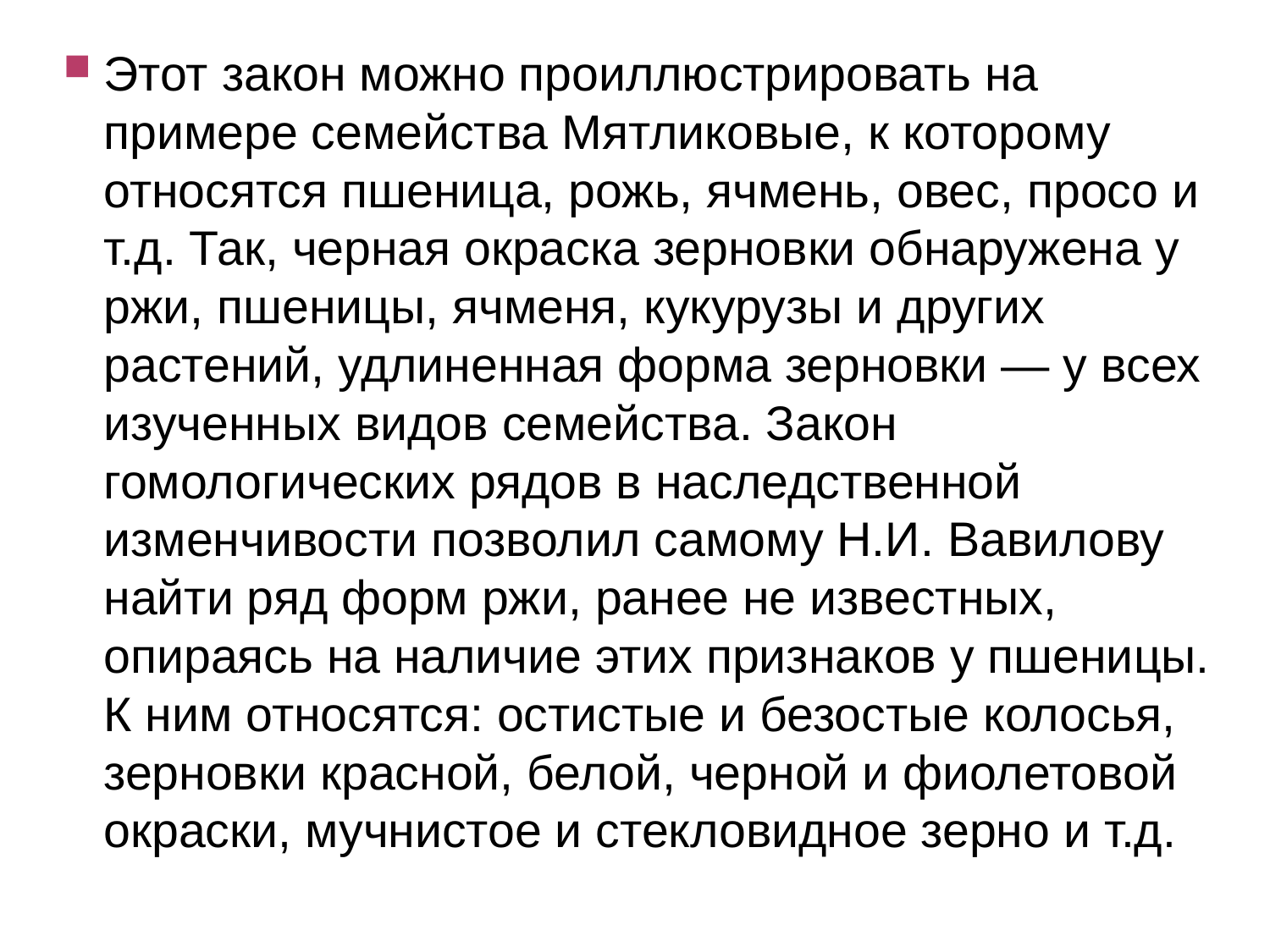

Этот закон можно проиллюстрировать на примере семейства Мятликовые, к которому относятся пшеница, рожь, ячмень, овес, просо и т.д. Так, черная окраска зерновки обнаружена у ржи, пшеницы, ячменя, кукурузы и других растений, удлиненная форма зерновки — у всех изученных видов семейства. Закон гомологических рядов в наследственной изменчивости позволил самому Н.И. Вавилову найти ряд форм ржи, ранее не известных, опираясь на наличие этих признаков у пшеницы. К ним относятся: остистые и безостые колосья, зерновки красной, белой, черной и фиолетовой окраски, мучнистое и стекловидное зерно и т.д.